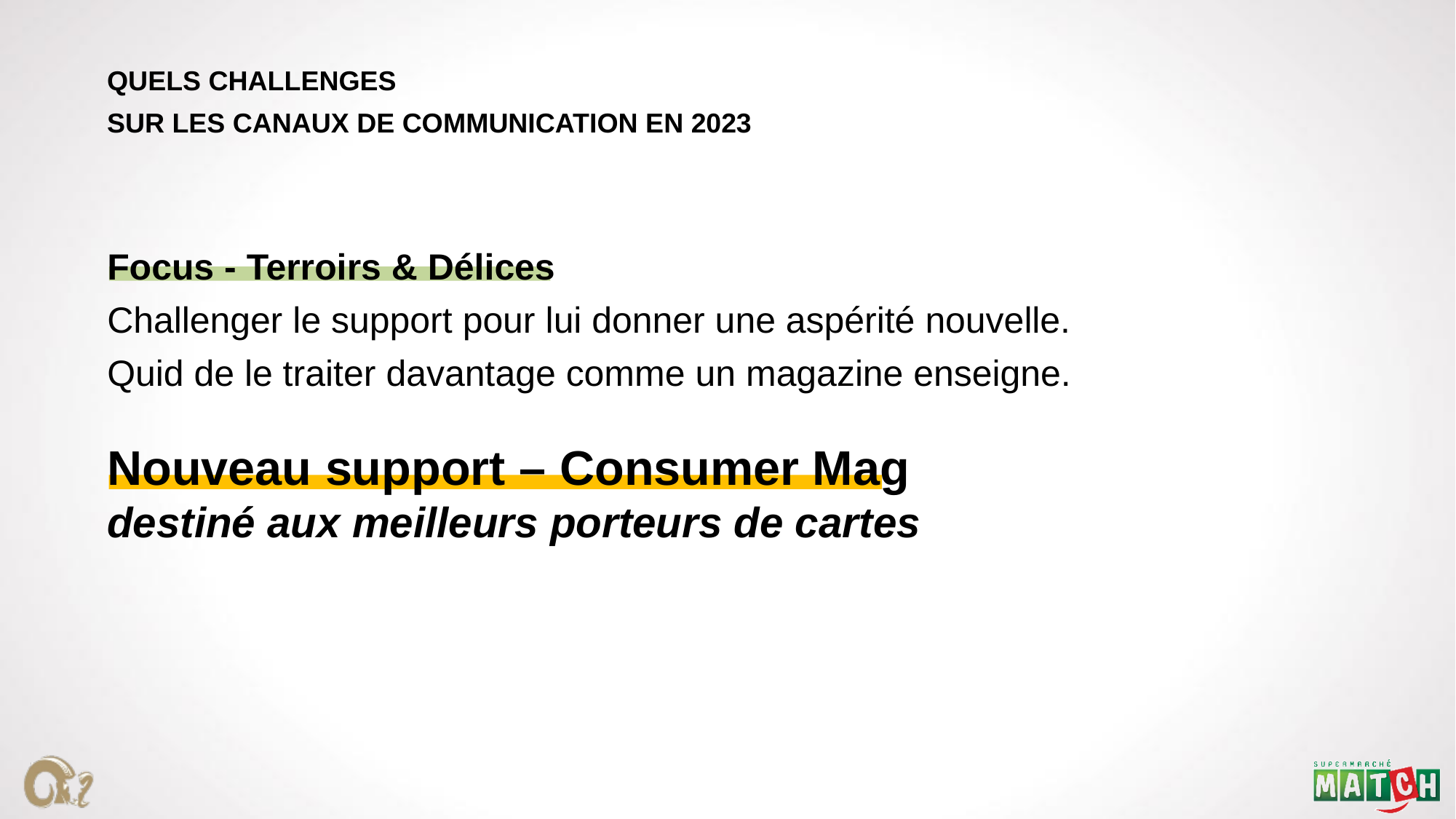

QUELS CHALLENGES
SUR LES CANAUX DE COMMUNICATION EN 2023

Focus - Terroirs & Délices
Challenger le support pour lui donner une aspérité nouvelle.
Quid de le traiter davantage comme un magazine enseigne.
Nouveau support – Consumer Mag
destiné aux meilleurs porteurs de cartes